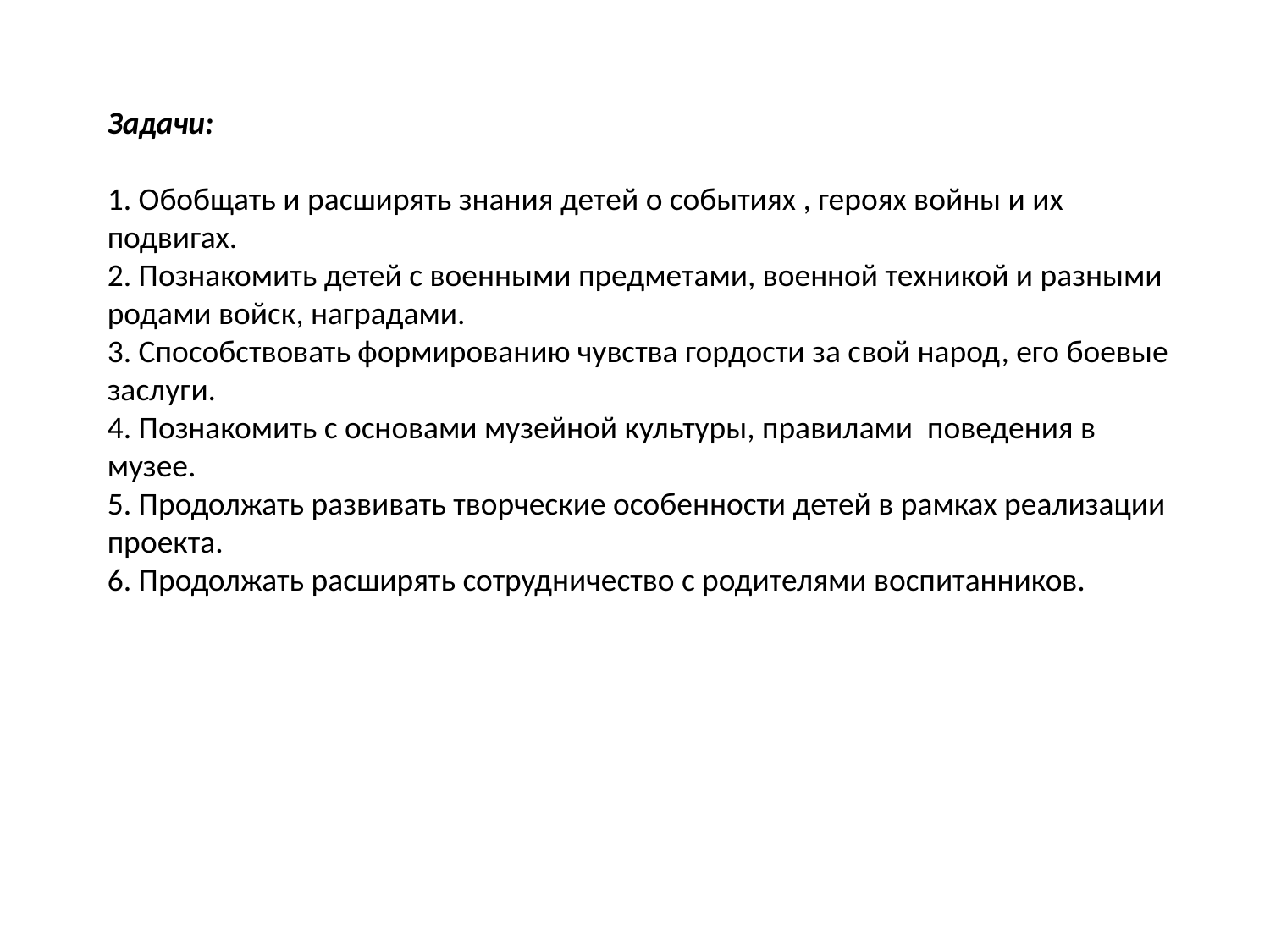

Задачи:

1. Обобщать и расширять знания детей о событиях , героях войны и их      подвигах.
2. Познакомить детей с военными предметами, военной техникой и разными родами войск, наградами.
3. Способствовать формированию чувства гордости за свой народ, его боевые заслуги.
4. Познакомить с основами музейной культуры, правилами  поведения в музее.
5. Продолжать развивать творческие особенности детей в рамках реализации проекта.
6. Продолжать расширять сотрудничество с родителями воспитанников.